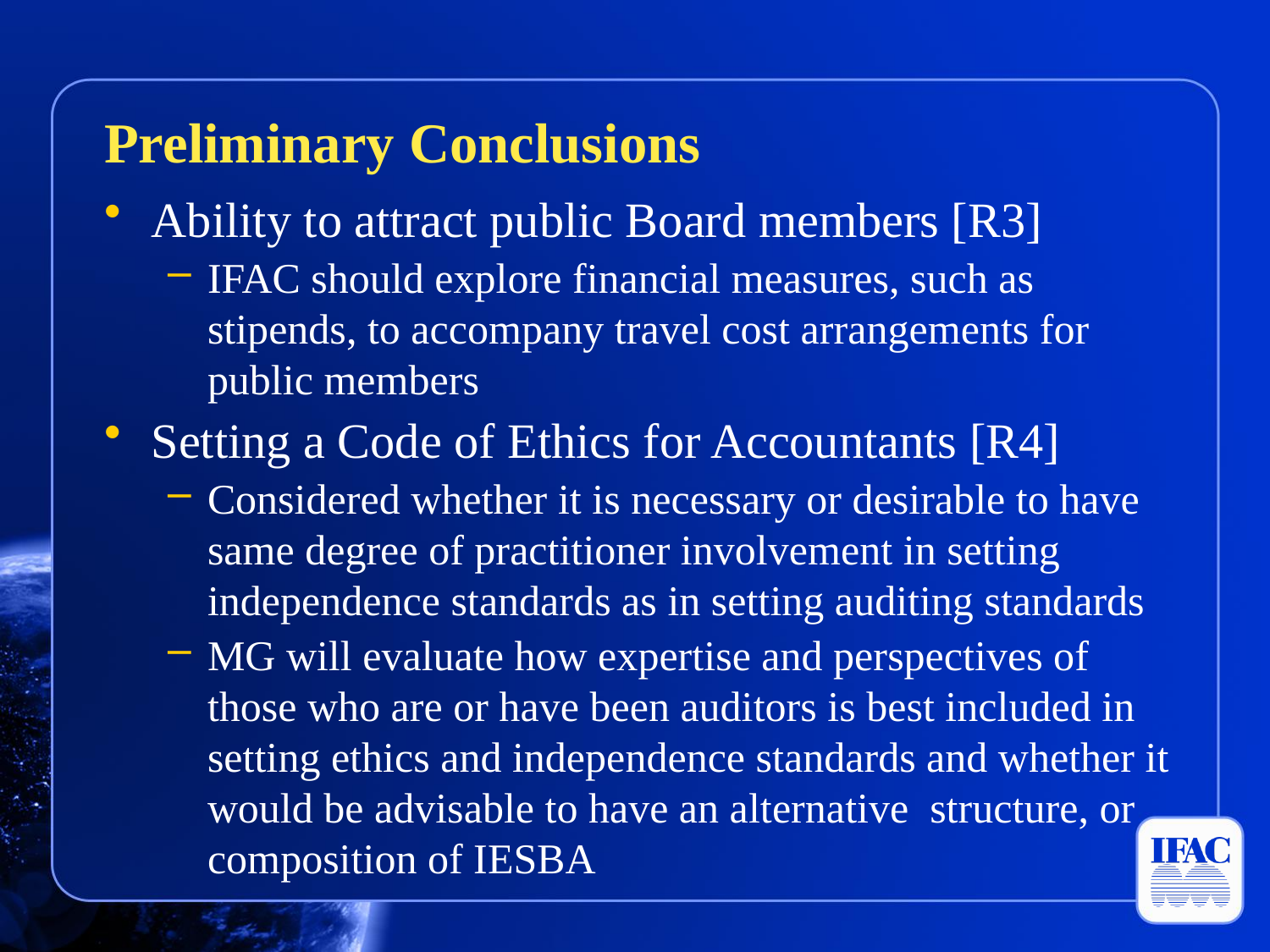

Preliminary Conclusions
Ability to attract public Board members [R3]
IFAC should explore financial measures, such as stipends, to accompany travel cost arrangements for public members
Setting a Code of Ethics for Accountants [R4]
Considered whether it is necessary or desirable to have same degree of practitioner involvement in setting independence standards as in setting auditing standards
MG will evaluate how expertise and perspectives of those who are or have been auditors is best included in setting ethics and independence standards and whether it would be advisable to have an alternative  structure, or composition of IESBA